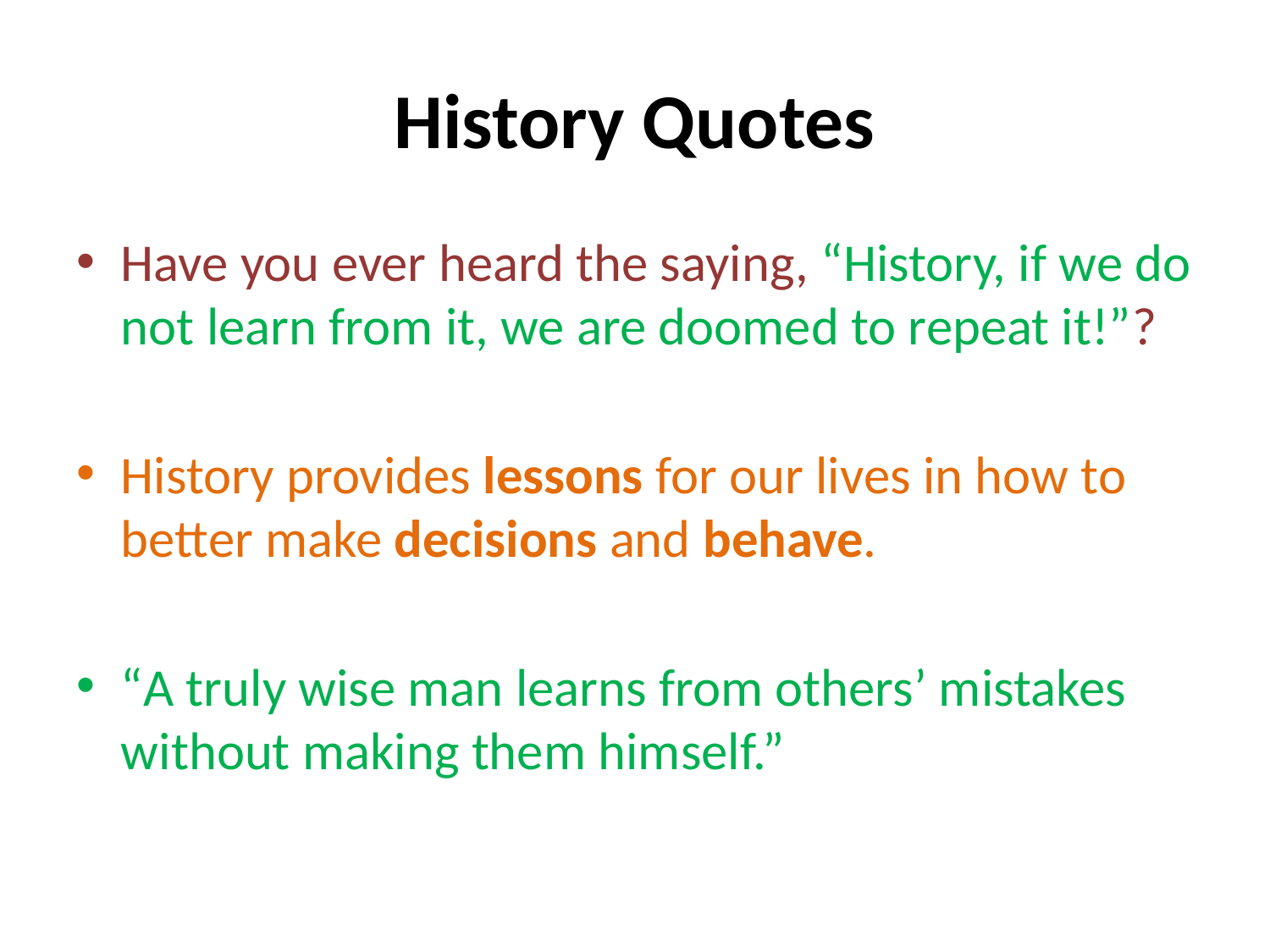

# History Quotes
Have you ever heard the saying, “History, if we do not learn from it, we are doomed to repeat it!”?

History provides lessons for our lives in how to better make decisions and behave.

“A truly wise man learns from others’ mistakes without making them himself.”